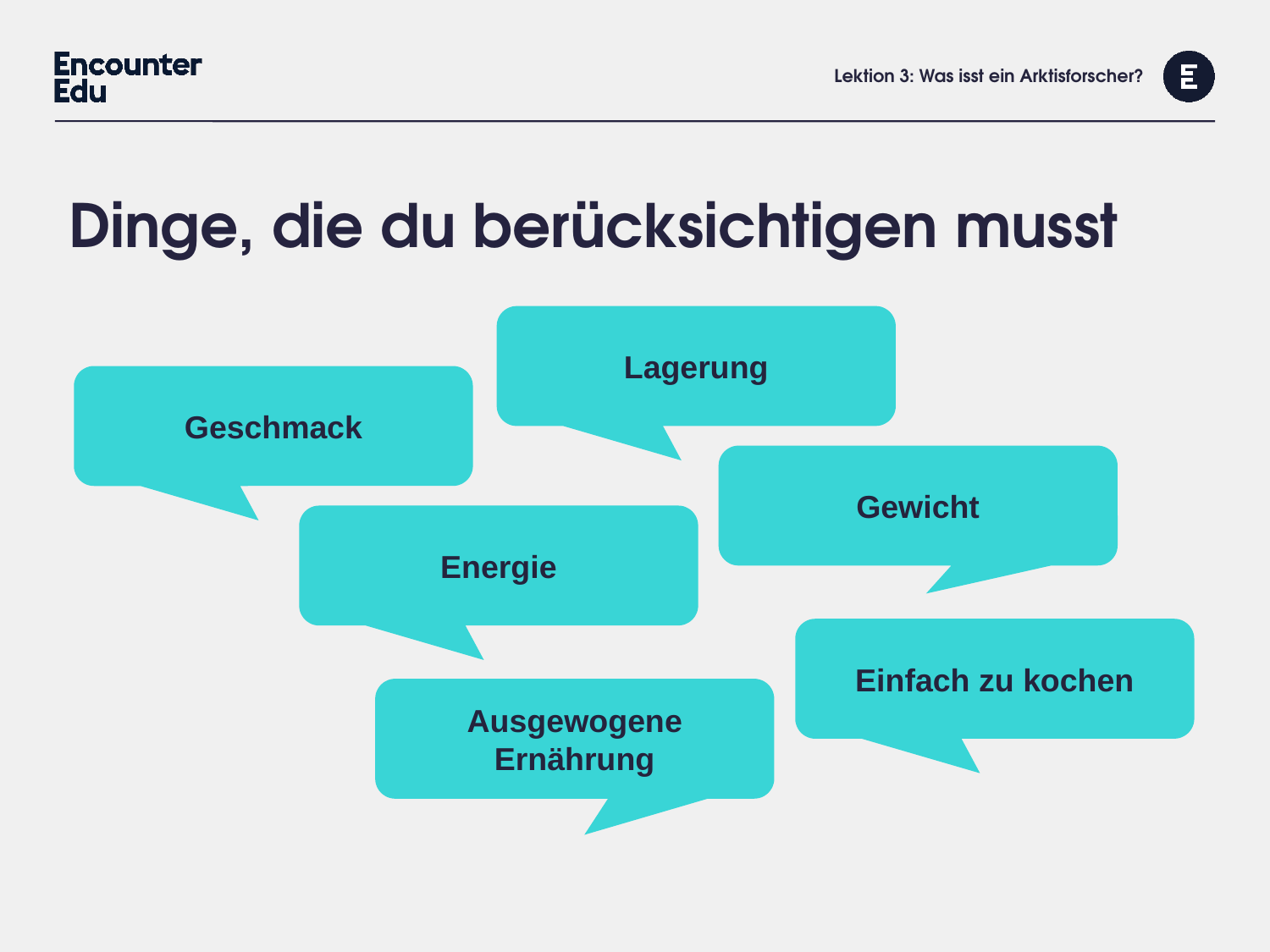

# Lektion 3: Was isst ein Arktisforscher?
Dinge, die du berücksichtigen musst
Lagerung
Geschmack
Gewicht
Energie
Einfach zu kochen
Ausgewogene Ernährung